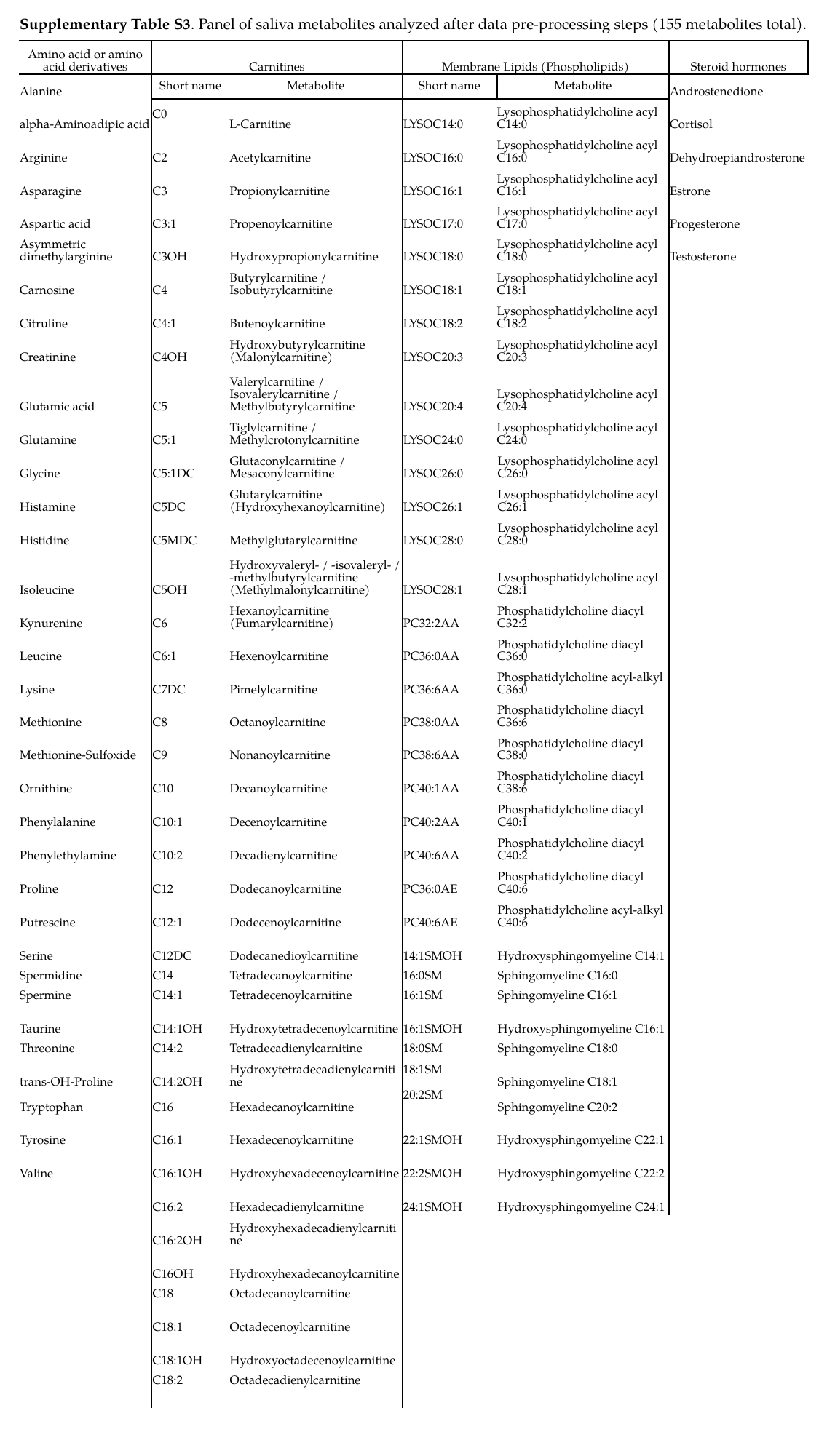

Supplementary Table S3. Panel of saliva metabolites analyzed after data pre-processing steps (155 metabolites total).
| Amino acid or amino acid derivatives | Carnitines |  | Membrane Lipids (Phospholipids) |  | Steroid hormones |
| --- | --- | --- | --- | --- | --- |
| Alanine | Short name | Metabolite | Short name | Metabolite | Androstenedione |
| alpha-Aminoadipic acid | C0 | L-Carnitine | LYSOC14:0 | Lysophosphatidylcholine acyl C14:0 | Cortisol |
| Arginine | C2 | Acetylcarnitine | LYSOC16:0 | Lysophosphatidylcholine acyl C16:0 | Dehydroepiandrosterone |
| Asparagine | C3 | Propionylcarnitine | LYSOC16:1 | Lysophosphatidylcholine acyl C16:1 | Estrone |
| Aspartic acid | C3:1 | Propenoylcarnitine | LYSOC17:0 | Lysophosphatidylcholine acyl C17:0 | Progesterone |
| Asymmetric dimethylarginine | C3OH | Hydroxypropionylcarnitine | LYSOC18:0 | Lysophosphatidylcholine acyl C18:0 | Testosterone |
| Carnosine | C4 | Butyrylcarnitine / Isobutyrylcarnitine | LYSOC18:1 | Lysophosphatidylcholine acyl C18:1 |  |
| Citruline | C4:1 | Butenoylcarnitine | LYSOC18:2 | Lysophosphatidylcholine acyl C18:2 |  |
| Creatinine | C4OH | Hydroxybutyrylcarnitine (Malonylcarnitine) | LYSOC20:3 | Lysophosphatidylcholine acyl C20:3 |  |
| Glutamic acid | C5 | Valerylcarnitine / Isovalerylcarnitine / Methylbutyrylcarnitine | LYSOC20:4 | Lysophosphatidylcholine acyl C20:4 |  |
| Glutamine | C5:1 | Tiglylcarnitine / Methylcrotonylcarnitine | LYSOC24:0 | Lysophosphatidylcholine acyl C24:0 |  |
| Glycine | C5:1DC | Glutaconylcarnitine / Mesaconylcarnitine | LYSOC26:0 | Lysophosphatidylcholine acyl C26:0 |  |
| Histamine | C5DC | Glutarylcarnitine (Hydroxyhexanoylcarnitine) | LYSOC26:1 | Lysophosphatidylcholine acyl C26:1 |  |
| Histidine | C5MDC | Methylglutarylcarnitine | LYSOC28:0 | Lysophosphatidylcholine acyl C28:0 |  |
| Isoleucine | C5OH | Hydroxyvaleryl- / -isovaleryl- / -methylbutyrylcarnitine (Methylmalonylcarnitine) | LYSOC28:1 | Lysophosphatidylcholine acyl C28:1 |  |
| Kynurenine | C6 | Hexanoylcarnitine (Fumarylcarnitine) | PC32:2AA | Phosphatidylcholine diacyl C32:2 |  |
| Leucine | C6:1 | Hexenoylcarnitine | PC36:0AA | Phosphatidylcholine diacyl C36:0 |  |
| Lysine | C7DC | Pimelylcarnitine | PC36:6AA | Phosphatidylcholine acyl-alkyl C36:0 |  |
| Methionine | C8 | Octanoylcarnitine | PC38:0AA | Phosphatidylcholine diacyl C36:6 |  |
| Methionine-Sulfoxide | C9 | Nonanoylcarnitine | PC38:6AA | Phosphatidylcholine diacyl C38:0 |  |
| Ornithine | C10 | Decanoylcarnitine | PC40:1AA | Phosphatidylcholine diacyl C38:6 |  |
| Phenylalanine | C10:1 | Decenoylcarnitine | PC40:2AA | Phosphatidylcholine diacyl C40:1 |  |
| Phenylethylamine | C10:2 | Decadienylcarnitine | PC40:6AA | Phosphatidylcholine diacyl C40:2 |  |
| Proline | C12 | Dodecanoylcarnitine | PC36:0AE | Phosphatidylcholine diacyl C40:6 |  |
| Putrescine | C12:1 | Dodecenoylcarnitine | PC40:6AE | Phosphatidylcholine acyl-alkyl C40:6 |  |
| Serine | C12DC | Dodecanedioylcarnitine | 14:1SMOH | Hydroxysphingomyeline C14:1 |  |
| Spermidine | C14 | Tetradecanoylcarnitine | 16:0SM | Sphingomyeline C16:0 |  |
| Spermine | C14:1 | Tetradecenoylcarnitine | 16:1SM | Sphingomyeline C16:1 |  |
| Taurine | C14:1OH | Hydroxytetradecenoylcarnitine | 16:1SMOH | Hydroxysphingomyeline C16:1 |  |
| Threonine | C14:2 | Tetradecadienylcarnitine | 18:0SM | Sphingomyeline C18:0 |  |
| trans-OH-Proline | C14:2OH | Hydroxytetradecadienylcarnitine | 18:1SM | Sphingomyeline C18:1 |  |
| Tryptophan | C16 | Hexadecanoylcarnitine | 20:2SM | Sphingomyeline C20:2 |  |
| Tyrosine | C16:1 | Hexadecenoylcarnitine | 22:1SMOH | Hydroxysphingomyeline C22:1 |  |
| Valine | C16:1OH | Hydroxyhexadecenoylcarnitine | 22:2SMOH | Hydroxysphingomyeline C22:2 |  |
|  | C16:2 | Hexadecadienylcarnitine | 24:1SMOH | Hydroxysphingomyeline C24:1 |  |
|  | C16:2OH | Hydroxyhexadecadienylcarnitine |  |  |  |
|  | C16OH | Hydroxyhexadecanoylcarnitine |  |  |  |
|  | C18 | Octadecanoylcarnitine |  |  |  |
|  | C18:1 | Octadecenoylcarnitine |  |  |  |
|  | C18:1OH | Hydroxyoctadecenoylcarnitine |  |  |  |
|  | C18:2 | Octadecadienylcarnitine |  |  |  |
|  |  |  |  |  |  |